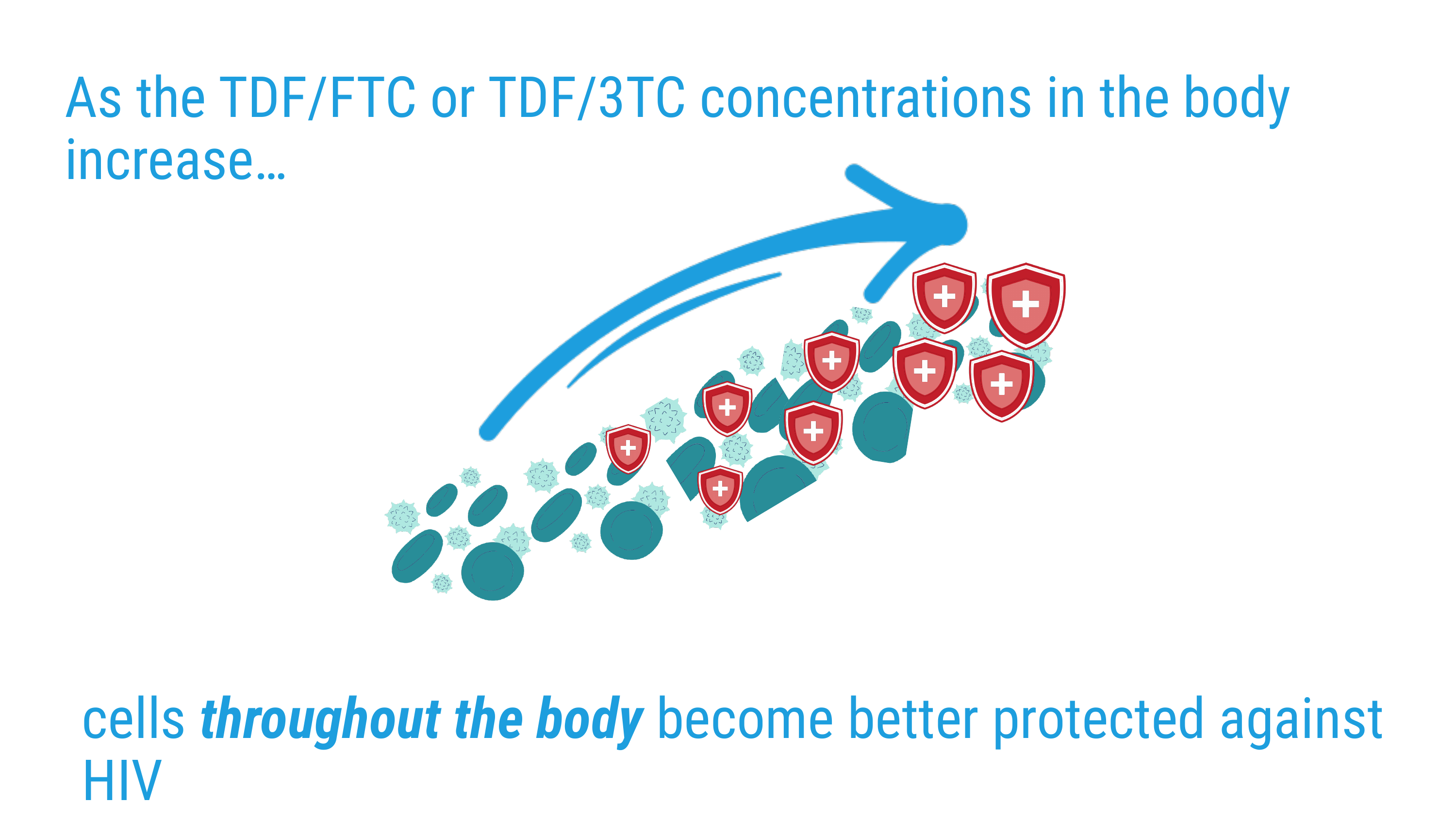

As the TDF/FTC or TDF/3TC concentrations in the body increase…
cells throughout the body become better protected against HIV